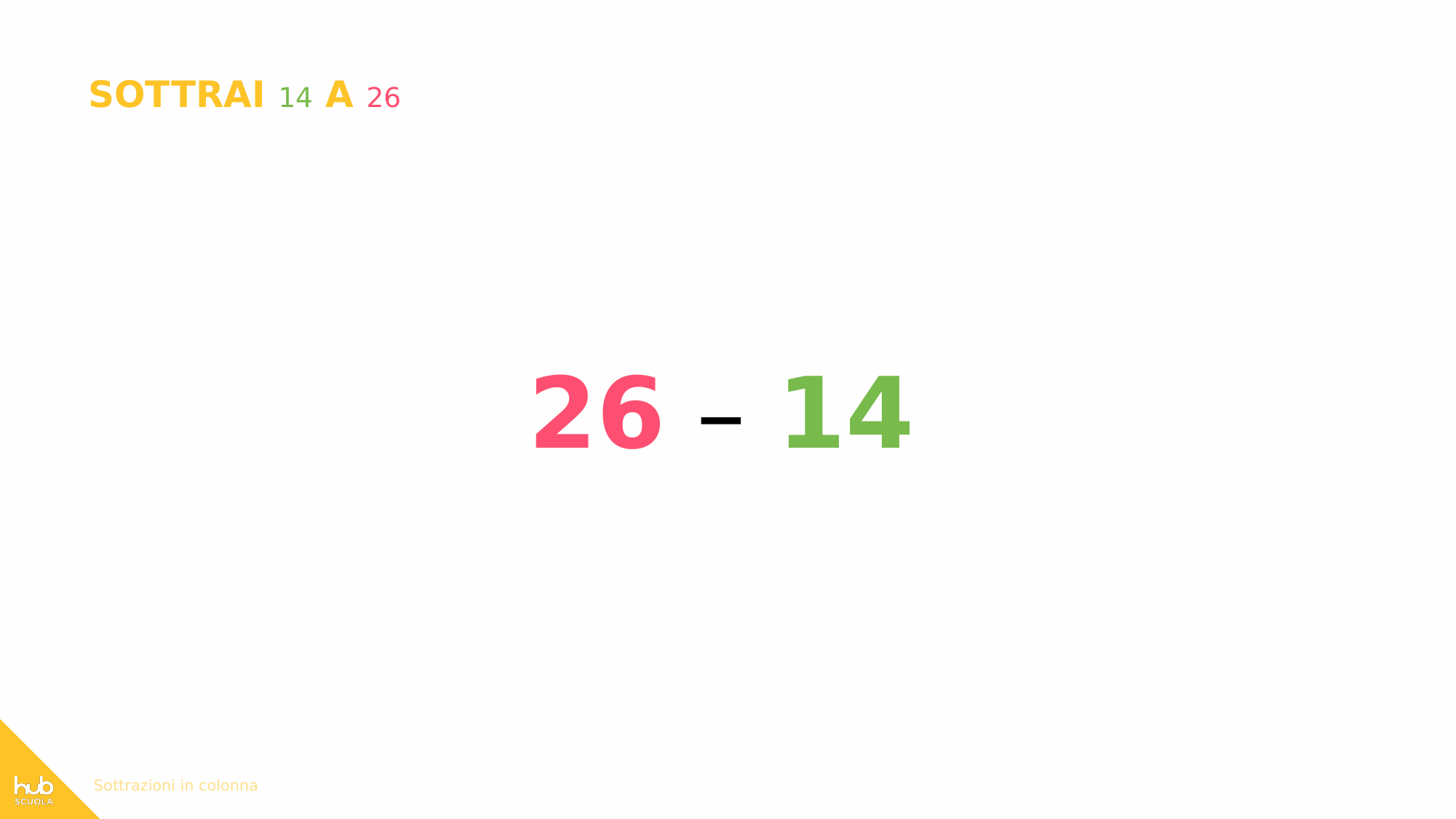

SOTTRAI 14 A 26
26 – 14